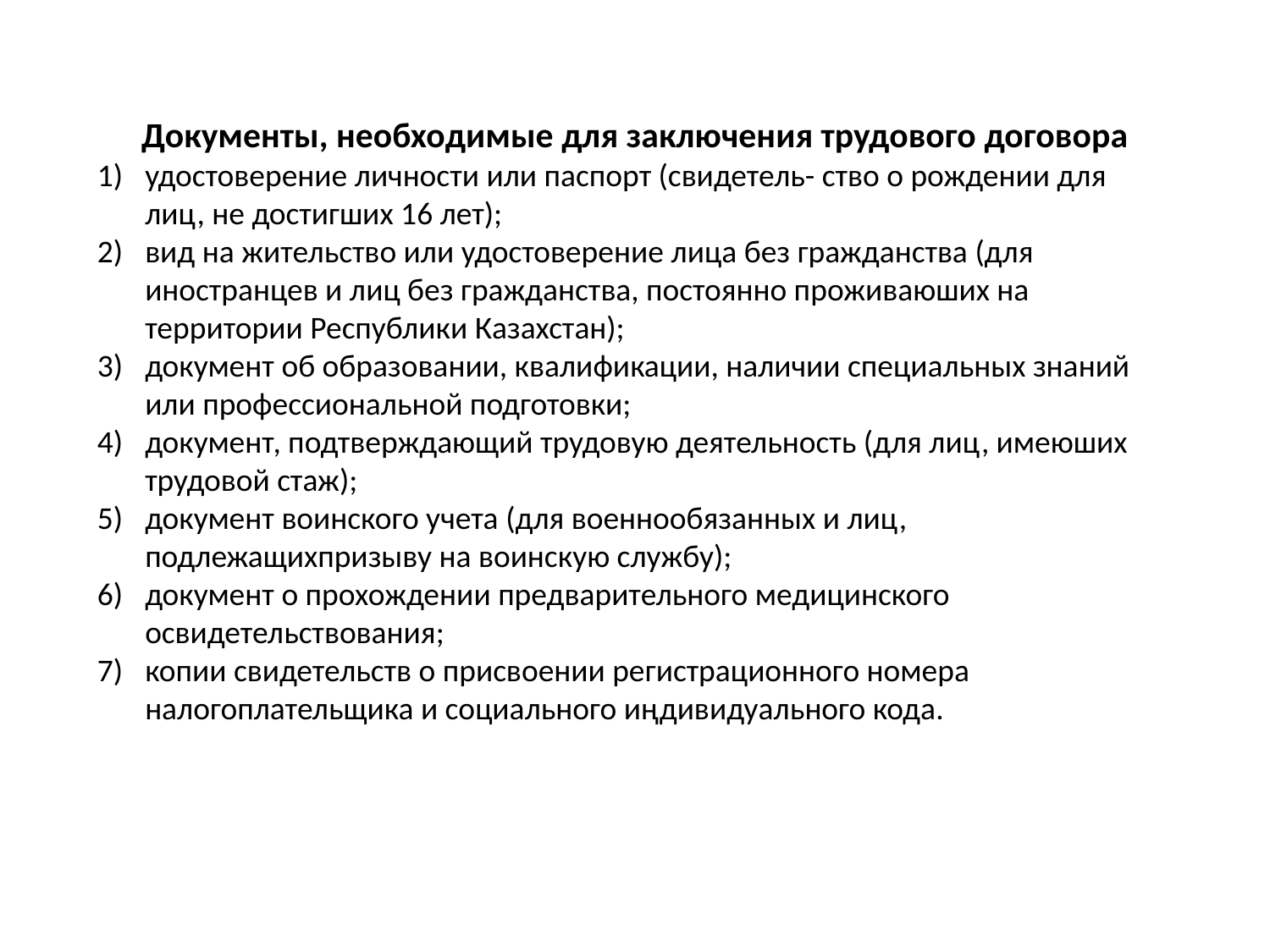

Документы, необходимые для заключения трудового договора
удостоверение личности или паспорт (свидетель- ство о рождении для лиц, не достигших 16 лет);
вид на жительство или удостоверение лица без гражданства (для иностранцев и лиц без гражданства, постоянно проживаюших на территории Республики Казахстан);
документ об образовании, квалификации, наличии специальных знаний или профессиональной подготовки;
документ, подтверждающий трудовую деятельность (для лиц, имеюших трудовой стаж);
документ воинского учета (для военнообязанных и лиц, подлежащихпризыву на воинскую службу);
документ о прохождении предварительного медицинского освидетельствования;
копии свидетельств о присвоении регистрационного номера налогоплательщика и социального иңдивидуального кода.